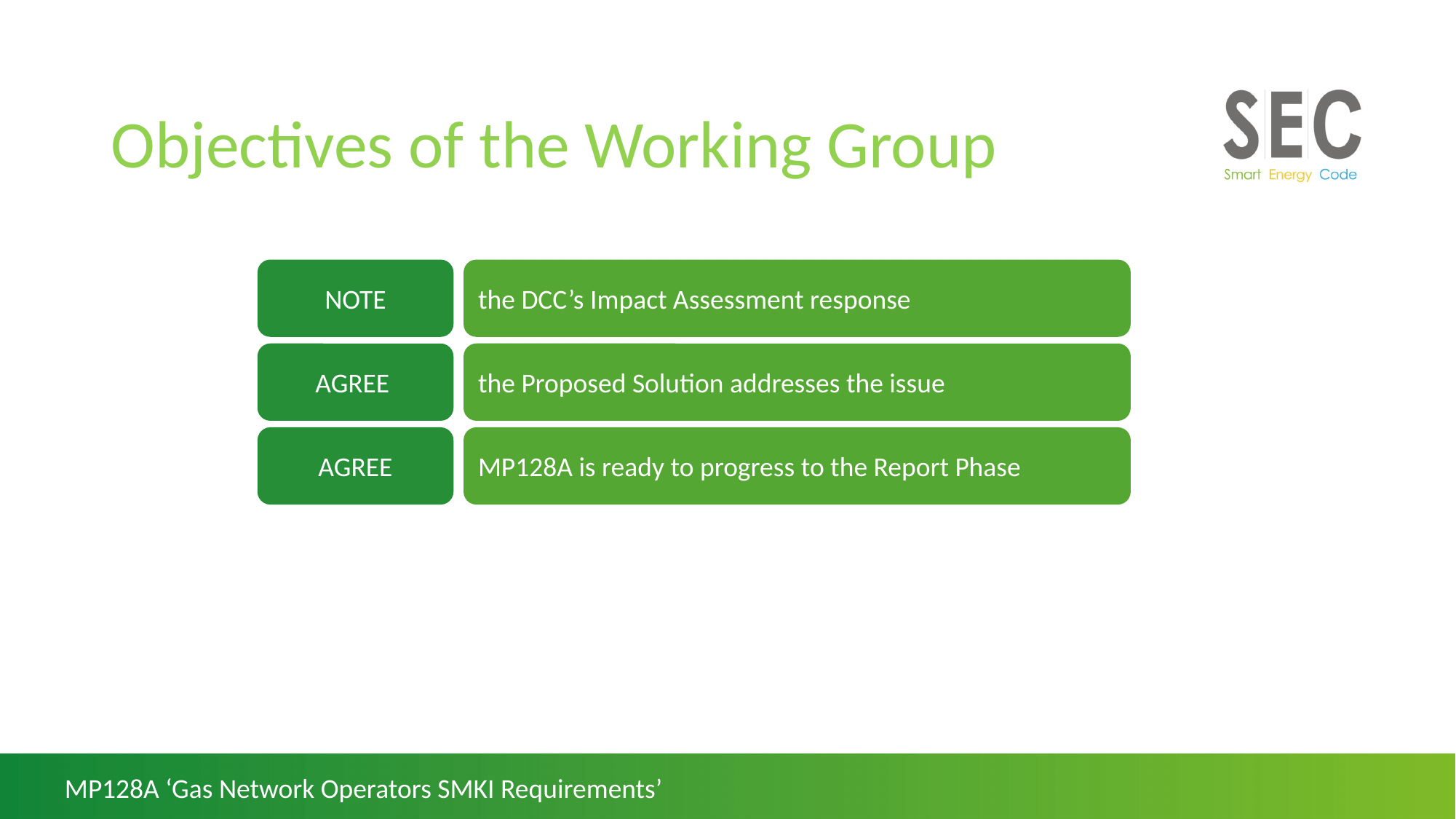

# Objectives of the Working Group
NOTE
the DCC’s Impact Assessment response
AGREE
the Proposed Solution addresses the issue
AGREE
MP128A is ready to progress to the Report Phase
MP128A ‘Gas Network Operators SMKI Requirements’